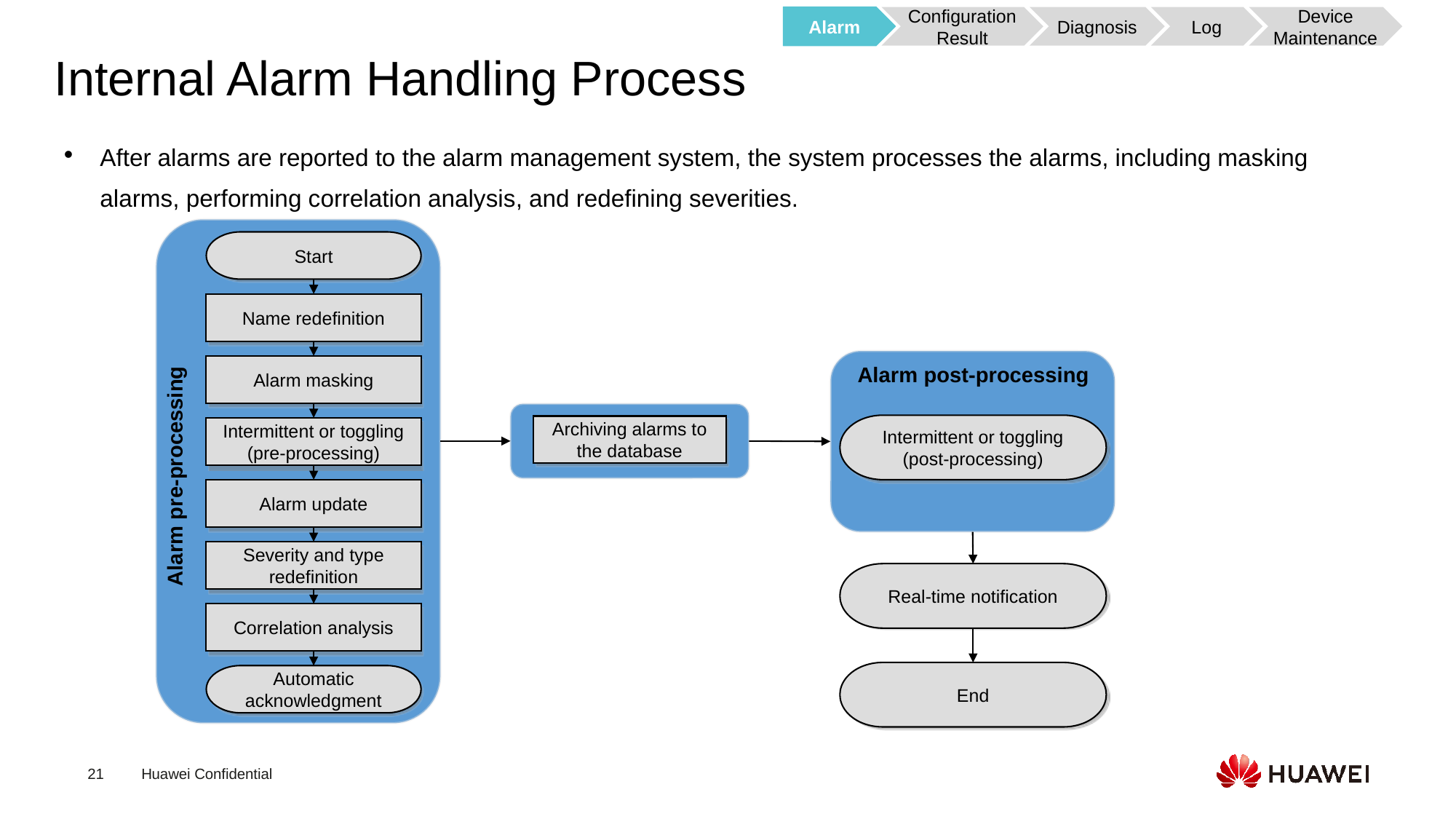

Alarm
Configuration Result
Diagnosis
Log
Device Maintenance
# Internal Alarm Handling Process
After alarms are reported to the alarm management system, the system processes the alarms, including masking alarms, performing correlation analysis, and redefining severities.

Start
Alarm pre-processing
Name redefinition

Alarm masking
Alarm post-processing

Archiving alarms to the database
Intermittent or toggling (post-processing)
Intermittent or toggling (pre-processing)
Alarm update
Severity and type redefinition
Real-time notification
Correlation analysis
End
Automatic acknowledgment